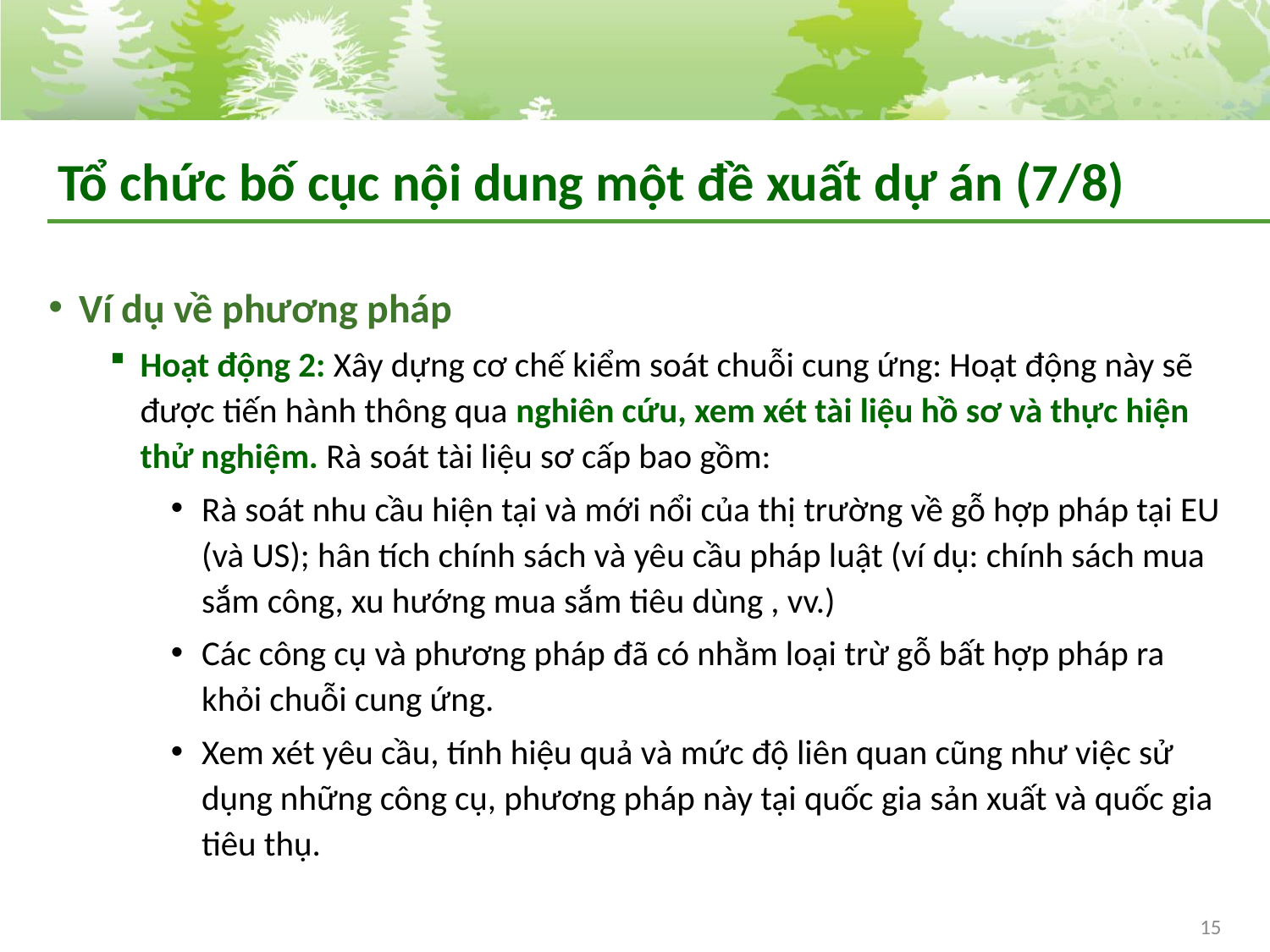

# Tổ chức bố cục nội dung một đề xuất dự án (7/8)
Ví dụ về phương pháp
Hoạt động 2: Xây dựng cơ chế kiểm soát chuỗi cung ứng: Hoạt động này sẽ được tiến hành thông qua nghiên cứu, xem xét tài liệu hồ sơ và thực hiện thử nghiệm. Rà soát tài liệu sơ cấp bao gồm:
Rà soát nhu cầu hiện tại và mới nổi của thị trường về gỗ hợp pháp tại EU (và US); hân tích chính sách và yêu cầu pháp luật (ví dụ: chính sách mua sắm công, xu hướng mua sắm tiêu dùng , vv.)
Các công cụ và phương pháp đã có nhằm loại trừ gỗ bất hợp pháp ra khỏi chuỗi cung ứng.
Xem xét yêu cầu, tính hiệu quả và mức độ liên quan cũng như việc sử dụng những công cụ, phương pháp này tại quốc gia sản xuất và quốc gia tiêu thụ.

15